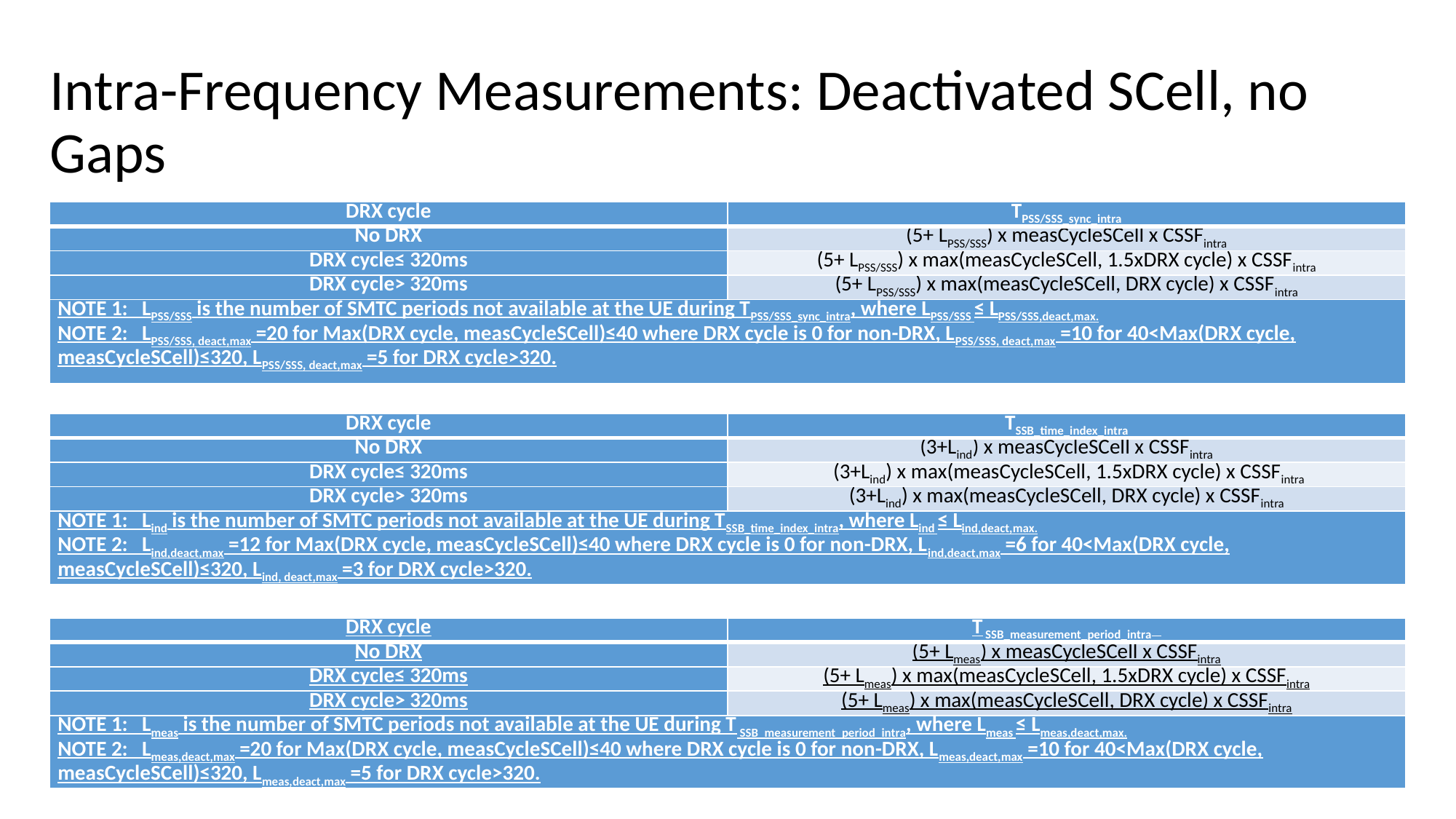

# Intra-Frequency Measurements: Deactivated SCell, no Gaps
| DRX cycle | TPSS/SSS\_sync\_intra |
| --- | --- |
| No DRX | (5+ LPSS/SSS) x measCycleSCell x CSSFintra |
| DRX cycle≤ 320ms | (5+ LPSS/SSS) x max(measCycleSCell, 1.5xDRX cycle) x CSSFintra |
| DRX cycle> 320ms | (5+ LPSS/SSS) x max(measCycleSCell, DRX cycle) x CSSFintra |
| NOTE 1:   LPSS/SSS is the number of SMTC periods not available at the UE during TPSS/SSS\_sync\_intra, where LPSS/SSS ≤ LPSS/SSS,deact,max. NOTE 2: LPSS/SSS, deact,max =20 for Max(DRX cycle, measCycleSCell)≤40 where DRX cycle is 0 for non-DRX, LPSS/SSS, deact,max =10 for 40<Max(DRX cycle, measCycleSCell)≤320, LPSS/SSS, deact,max =5 for DRX cycle>320. |  |
| DRX cycle | TSSB\_time\_index\_intra |
| --- | --- |
| No DRX | (3+Lind) x measCycleSCell x CSSFintra |
| DRX cycle≤ 320ms | (3+Lind) x max(measCycleSCell, 1.5xDRX cycle) x CSSFintra |
| DRX cycle> 320ms | (3+Lind) x max(measCycleSCell, DRX cycle) x CSSFintra |
| NOTE 1:   Lind is the number of SMTC periods not available at the UE during TSSB\_time\_index\_intra, where Lind ≤ Lind,deact,max. NOTE 2: Lind,deact,max =12 for Max(DRX cycle, measCycleSCell)≤40 where DRX cycle is 0 for non-DRX, Lind,deact,max =6 for 40<Max(DRX cycle, measCycleSCell)≤320, Lind, deact,max =3 for DRX cycle>320. |  |
| DRX cycle | T SSB\_measurement\_period\_intra |
| --- | --- |
| No DRX | (5+ Lmeas) x measCycleSCell x CSSFintra |
| DRX cycle≤ 320ms | (5+ Lmeas) x max(measCycleSCell, 1.5xDRX cycle) x CSSFintra |
| DRX cycle> 320ms | (5+ Lmeas) x max(measCycleSCell, DRX cycle) x CSSFintra |
| NOTE 1:   Lmeas is the number of SMTC periods not available at the UE during T SSB\_measurement\_period\_intra, where Lmeas ≤ Lmeas,deact,max. NOTE 2: Lmeas,deact,max =20 for Max(DRX cycle, measCycleSCell)≤40 where DRX cycle is 0 for non-DRX, Lmeas,deact,max =10 for 40<Max(DRX cycle, measCycleSCell)≤320, Lmeas,deact,max =5 for DRX cycle>320. |  |